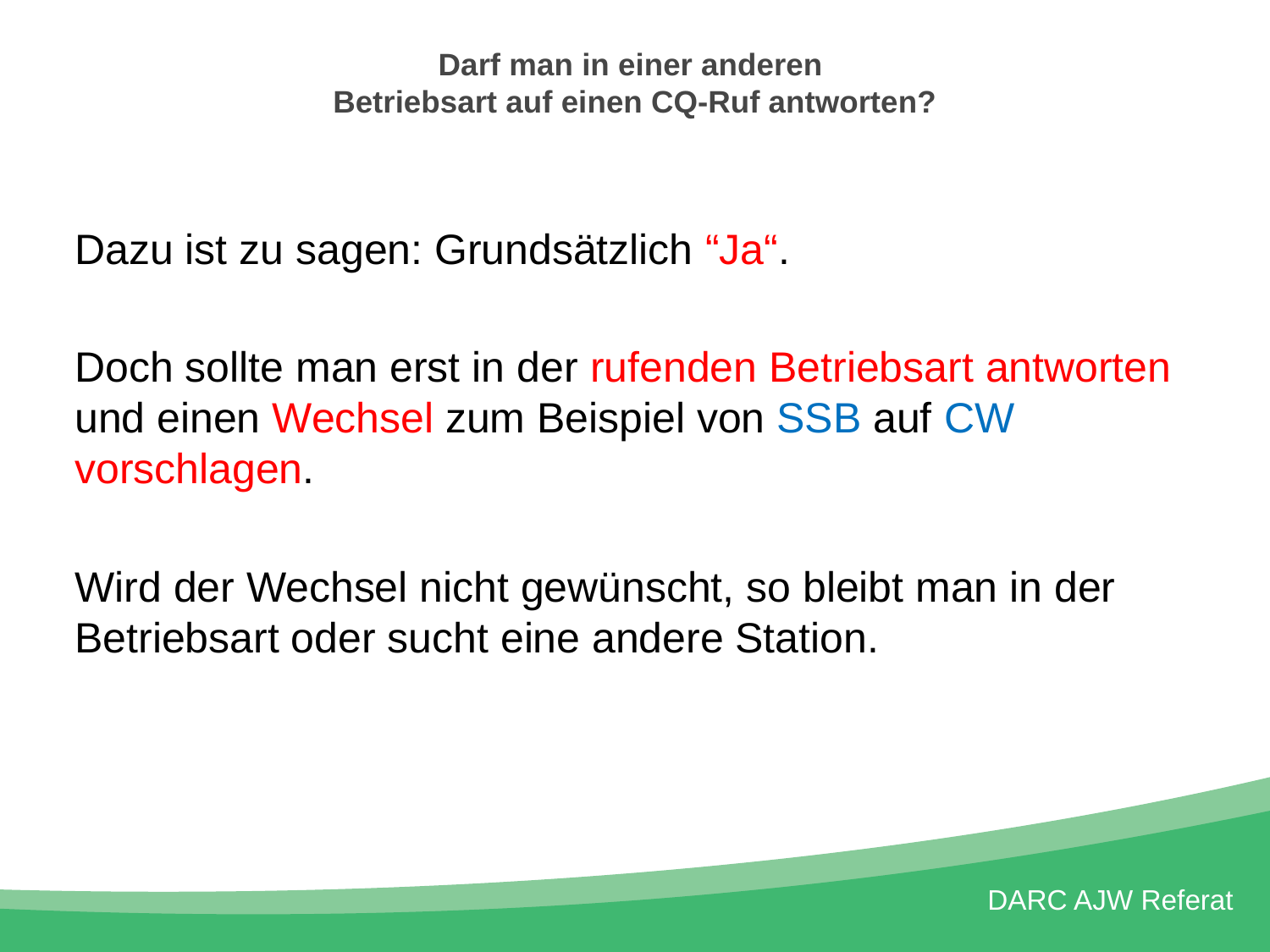

# Darf man in einer anderen Betriebsart auf einen CQ-Ruf antworten?

Dazu ist zu sagen: Grundsätzlich “Ja“.

Doch sollte man erst in der rufenden Betriebsart antworten und einen Wechsel zum Beispiel von SSB auf CW vorschlagen.

Wird der Wechsel nicht gewünscht, so bleibt man in der Betriebsart oder sucht eine andere Station.